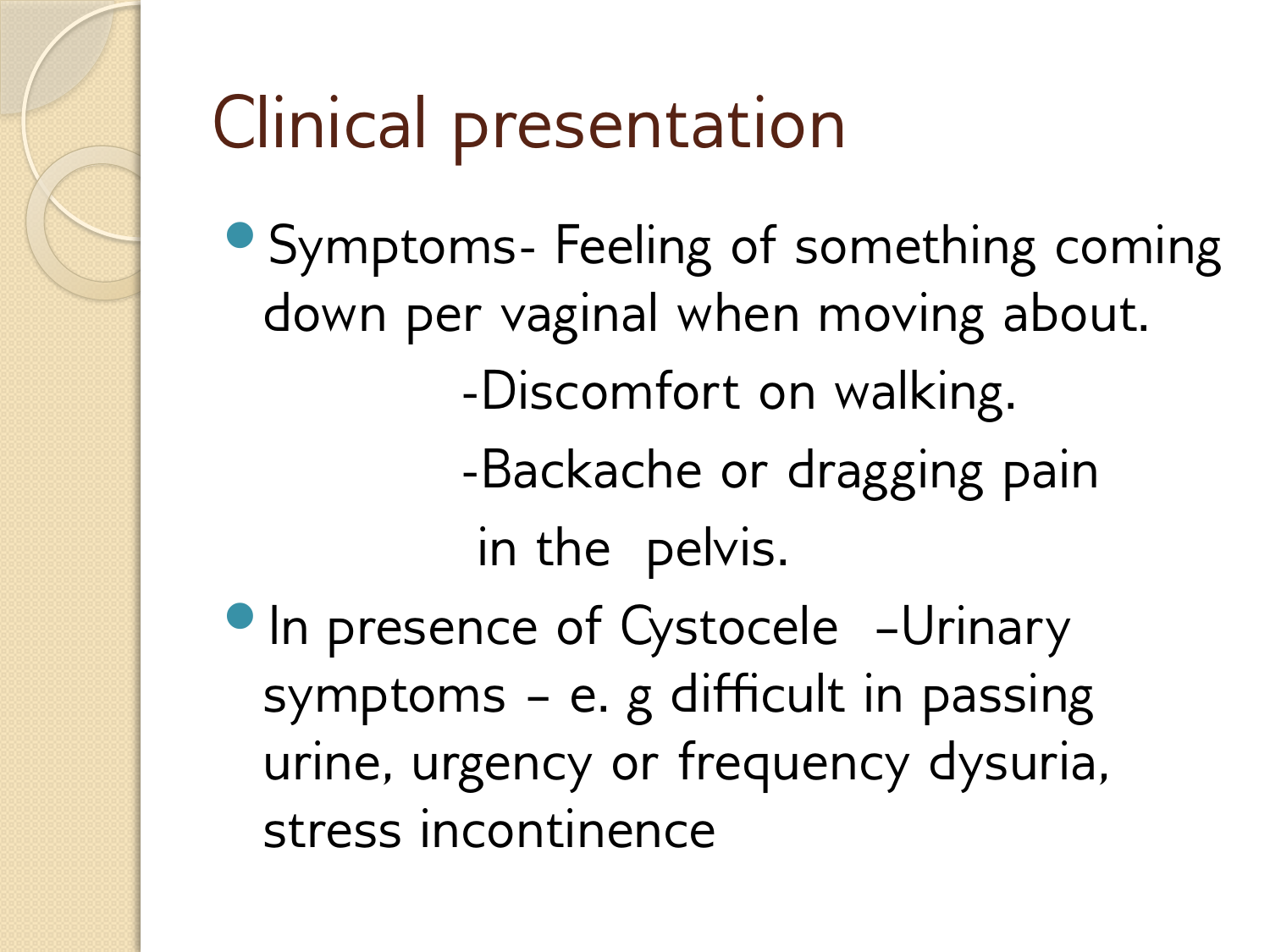

# Clinical presentation
Symptoms- Feeling of something coming down per vaginal when moving about.
              -Discomfort on walking.
              -Backache or dragging pain
               in the  pelvis.
In presence of Cystocele  –Urinary symptoms – e. g difficult in passing urine, urgency or frequency dysuria, stress incontinence